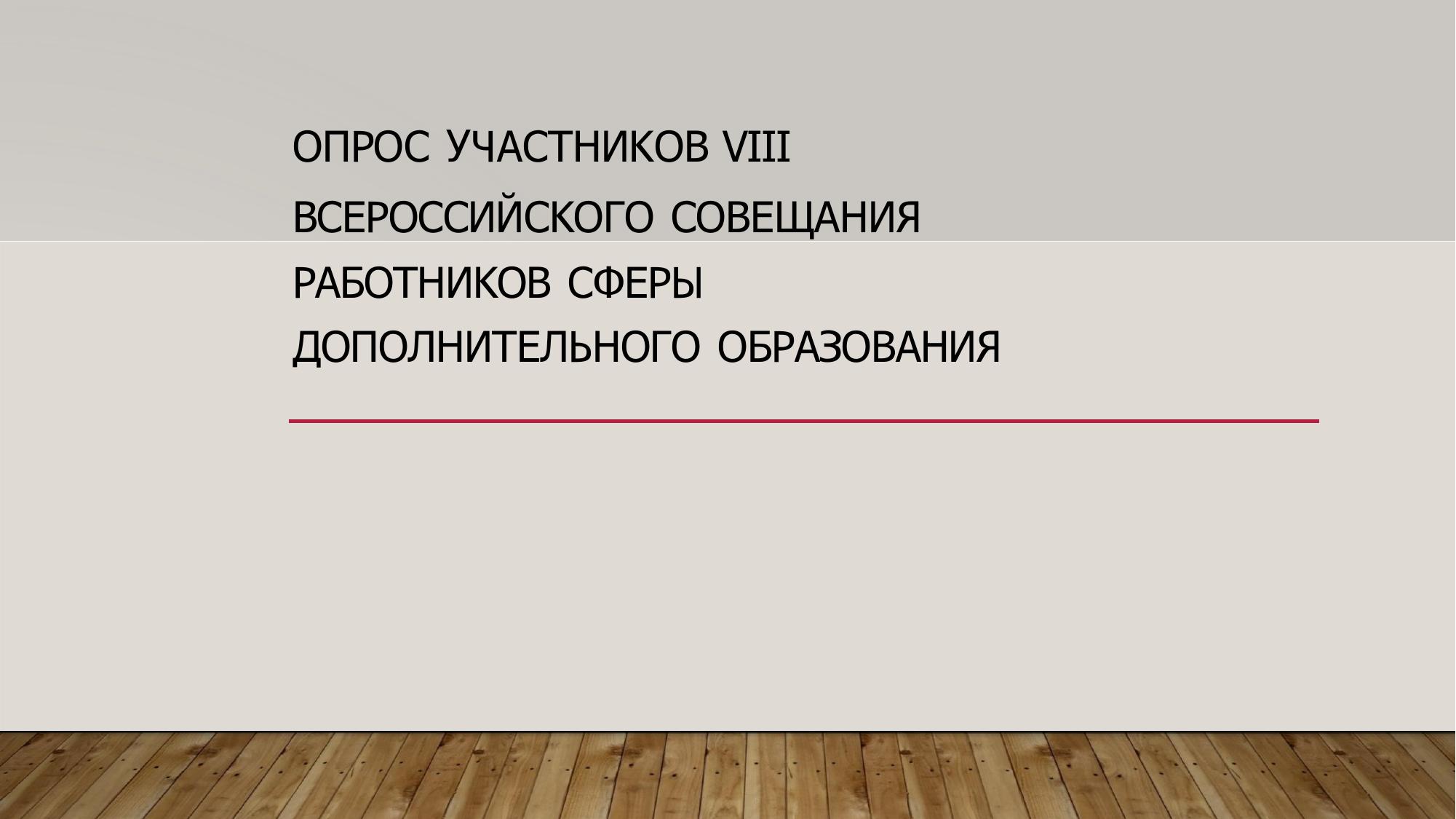

ОПРОС УЧАСТНИКОВ VIII
ВСЕРОССИЙСКОГО СОВЕЩАНИЯ  РАБОТНИКОВ СФЕРЫ
ДОПОЛНИТЕЛЬНОГО ОБРАЗОВАНИЯ